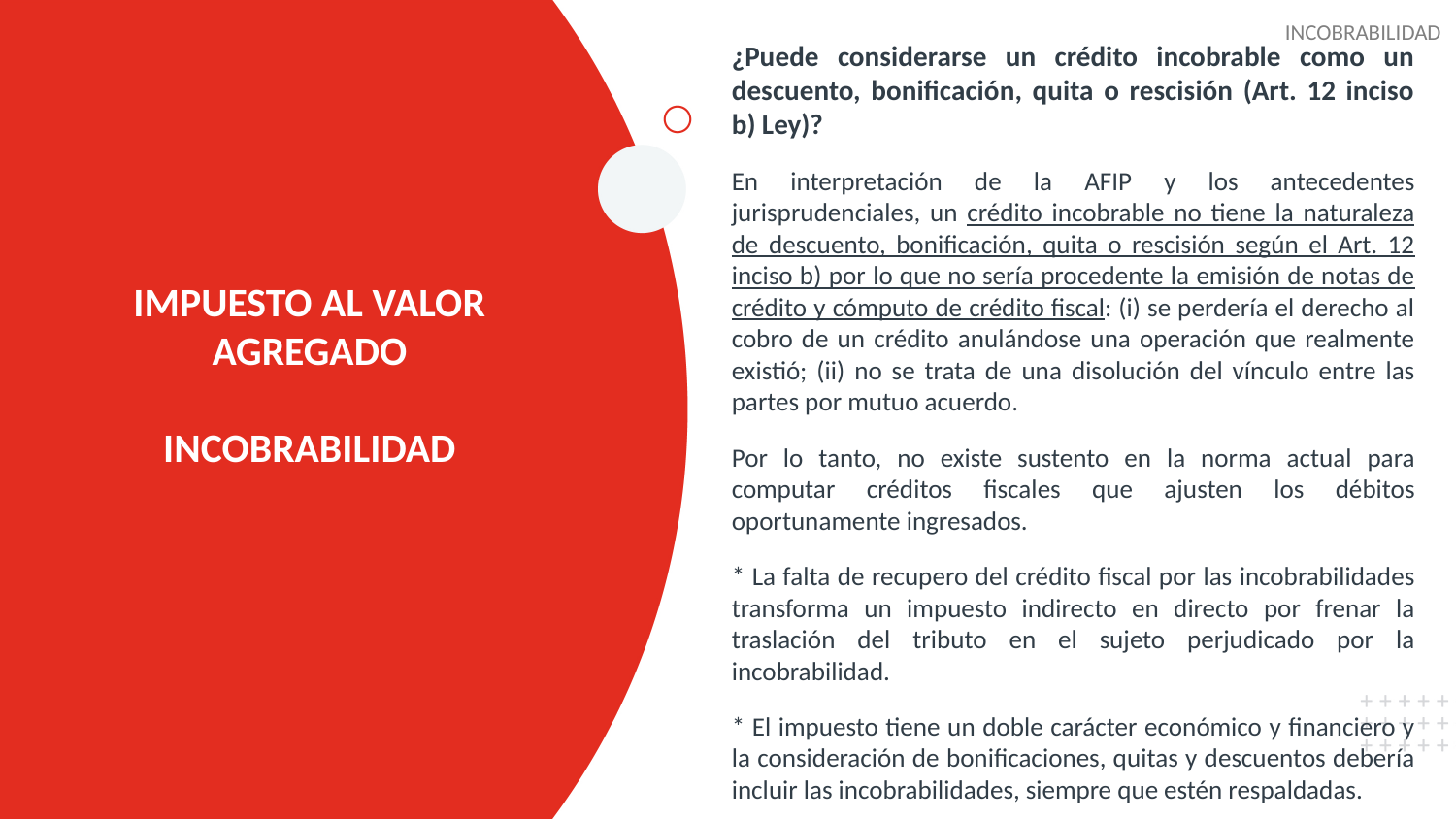

INCOBRABILIDAD

¿Puede considerarse un crédito incobrable como un descuento, bonificación, quita o rescisión (Art. 12 inciso b) Ley)?

En interpretación de la AFIP y los antecedentes jurisprudenciales, un crédito incobrable no tiene la naturaleza de descuento, bonificación, quita o rescisión según el Art. 12 inciso b) por lo que no sería procedente la emisión de notas de crédito y cómputo de crédito fiscal: (i) se perdería el derecho al cobro de un crédito anulándose una operación que realmente existió; (ii) no se trata de una disolución del vínculo entre las partes por mutuo acuerdo.

Por lo tanto, no existe sustento en la norma actual para computar créditos fiscales que ajusten los débitos oportunamente ingresados.

* La falta de recupero del crédito fiscal por las incobrabilidades transforma un impuesto indirecto en directo por frenar la traslación del tributo en el sujeto perjudicado por la incobrabilidad.

* El impuesto tiene un doble carácter económico y financiero y la consideración de bonificaciones, quitas y descuentos debería incluir las incobrabilidades, siempre que estén respaldadas.

# IMPUESTO AL VALOR AGREGADO INCOBRABILIDAD